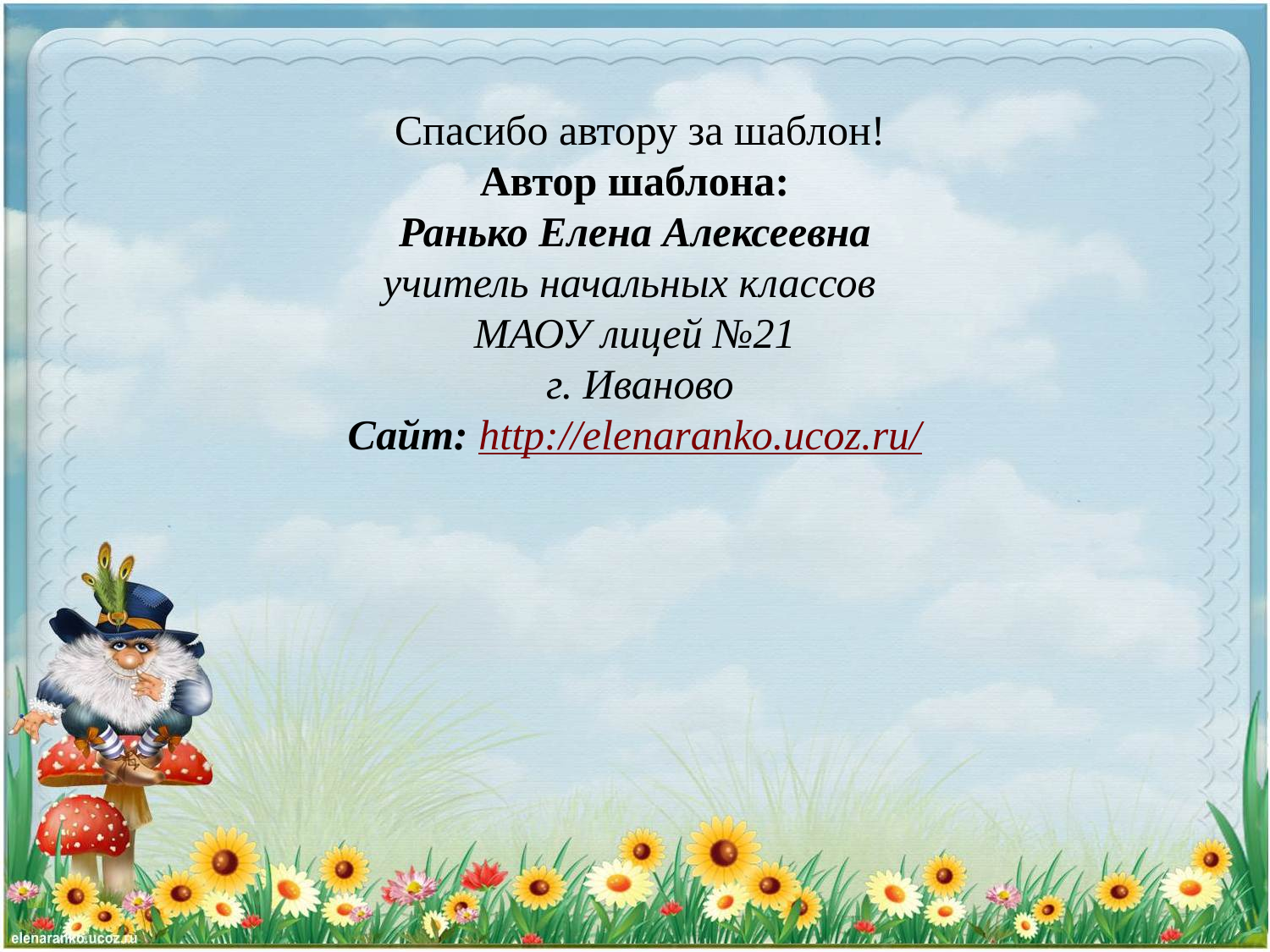

Спасибо автору за шаблон!
Автор шаблона:
Ранько Елена Алексеевна
учитель начальных классов
МАОУ лицей №21
г. Иваново
Сайт: http://elenaranko.ucoz.ru/